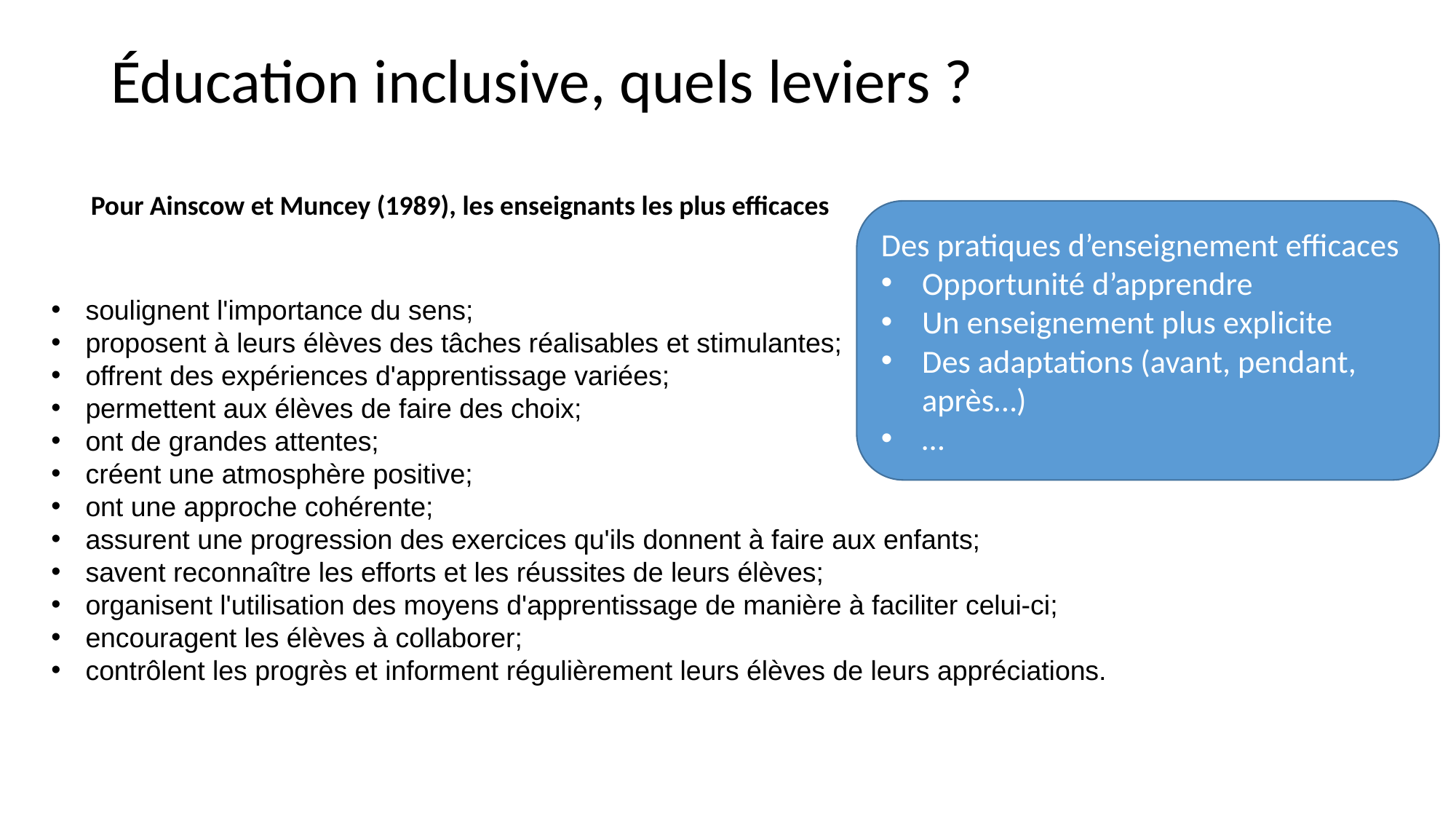

# Éducation inclusive, quels leviers ?
Pour Ainscow et Muncey (1989), les enseignants les plus efficaces
Des pratiques d’enseignement efficaces
Opportunité d’apprendre
Un enseignement plus explicite
Des adaptations (avant, pendant, après…)
…
soulignent l'importance du sens;
proposent à leurs élèves des tâches réalisables et stimulantes;
offrent des expériences d'apprentissage variées;
permettent aux élèves de faire des choix;
ont de grandes attentes;
créent une atmosphère positive;
ont une approche cohérente;
assurent une progression des exercices qu'ils donnent à faire aux enfants;
savent reconnaître les efforts et les réussites de leurs élèves;
organisent l'utilisation des moyens d'apprentissage de manière à faciliter celui-ci;
encouragent les élèves à collaborer;
contrôlent les progrès et informent régulièrement leurs élèves de leurs appréciations.